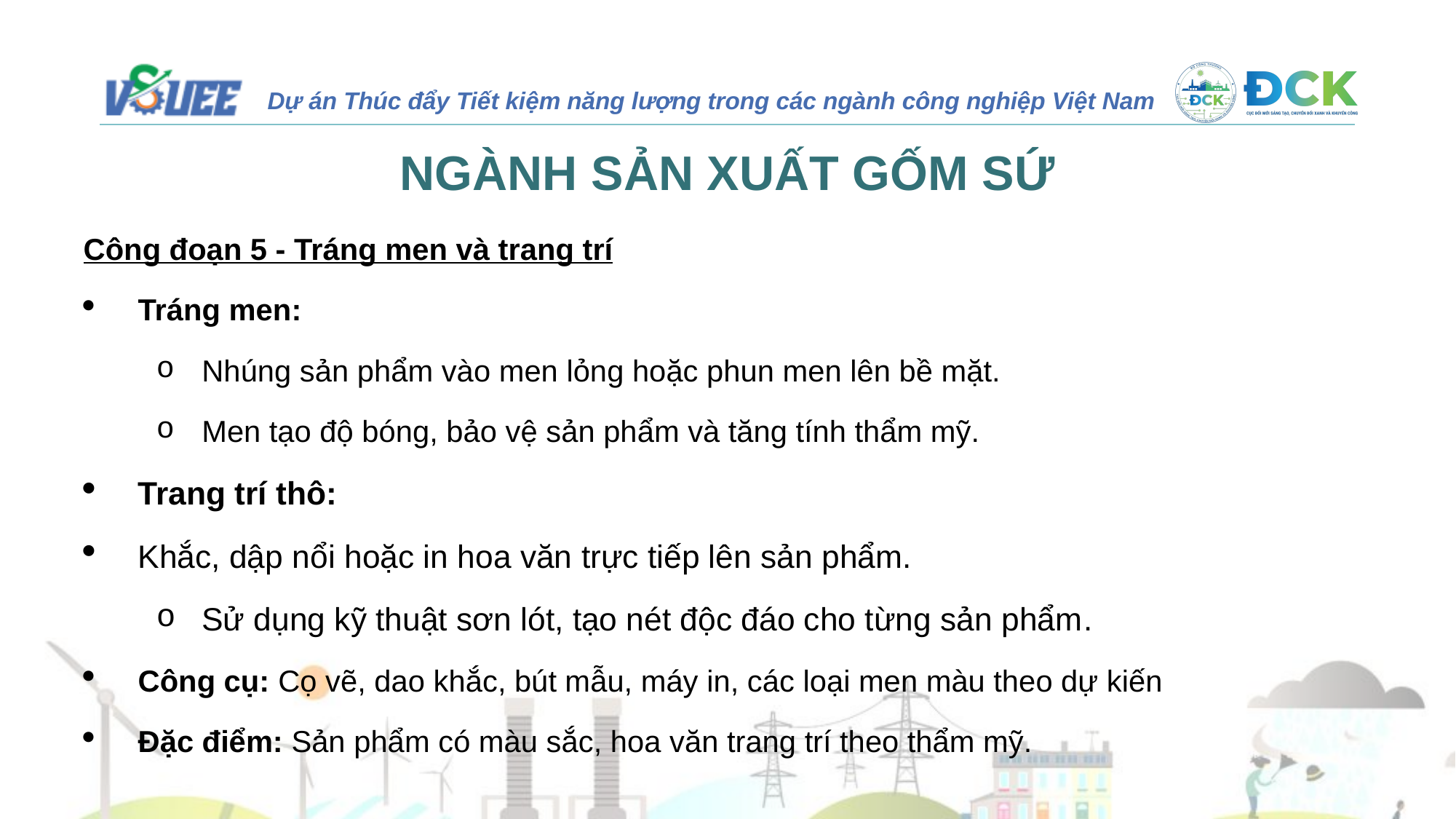

NGÀNH SẢN XUẤT GỐM SỨ
Công đoạn 5 - Tráng men và trang trí
Tráng men:
Nhúng sản phẩm vào men lỏng hoặc phun men lên bề mặt.
Men tạo độ bóng, bảo vệ sản phẩm và tăng tính thẩm mỹ.
Trang trí thô:
Khắc, dập nổi hoặc in hoa văn trực tiếp lên sản phẩm.
Sử dụng kỹ thuật sơn lót, tạo nét độc đáo cho từng sản phẩm.
Công cụ: Cọ vẽ, dao khắc, bút mẫu, máy in, các loại men màu theo dự kiến
Đặc điểm: Sản phẩm có màu sắc, hoa văn trang trí theo thẩm mỹ.